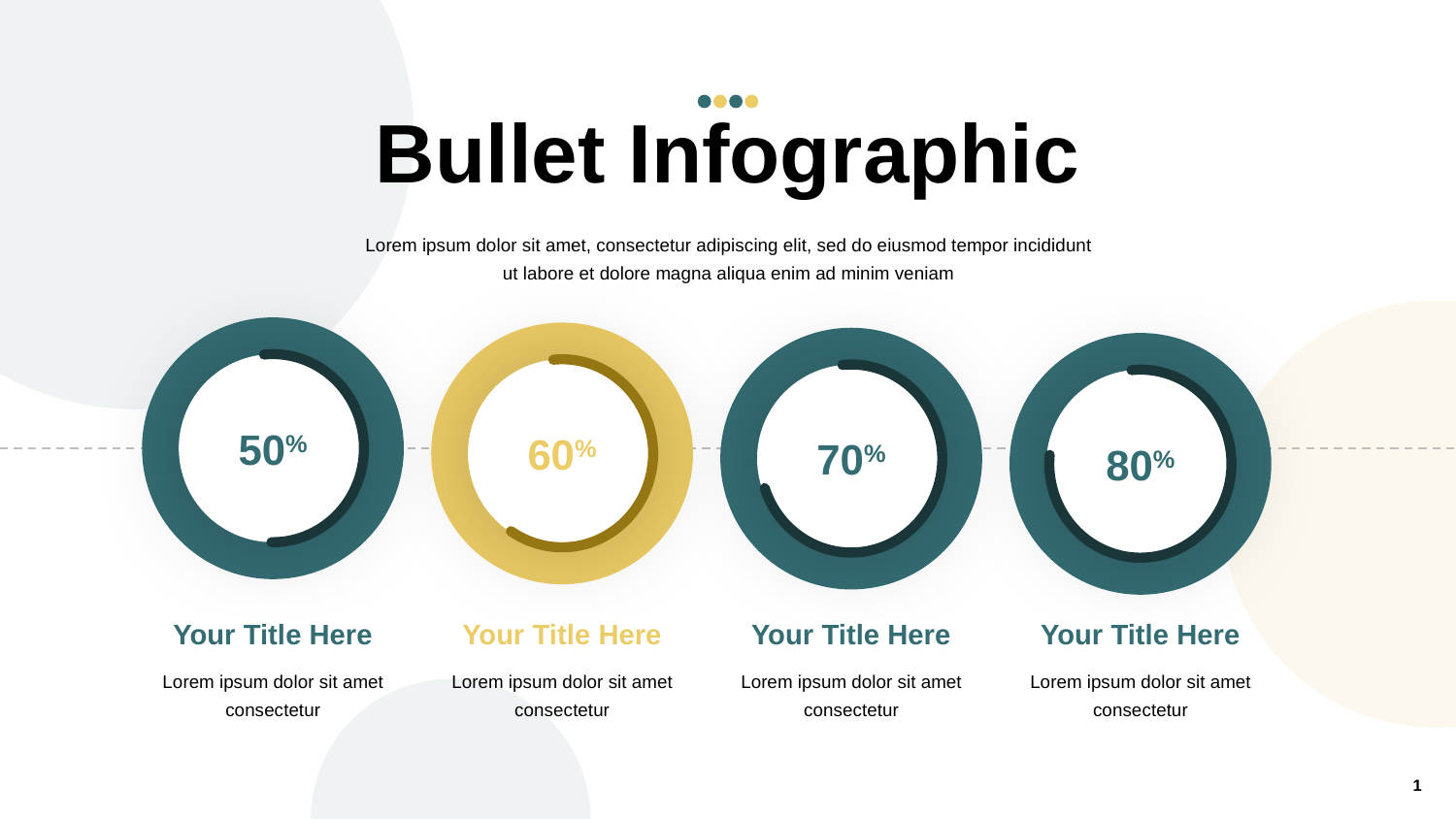

Bullet Infographic

Lorem ipsum dolor sit amet, consectetur adipiscing elit, sed do eiusmod tempor incididunt ut labore et dolore magna aliqua enim ad minim veniam

50%

60%

70%

80%
Your Title Here
Lorem ipsum dolor sit amet consectetur
Your Title Here
Lorem ipsum dolor sit amet consectetur
Your Title Here
Lorem ipsum dolor sit amet consectetur
Your Title Here
Lorem ipsum dolor sit amet consectetur